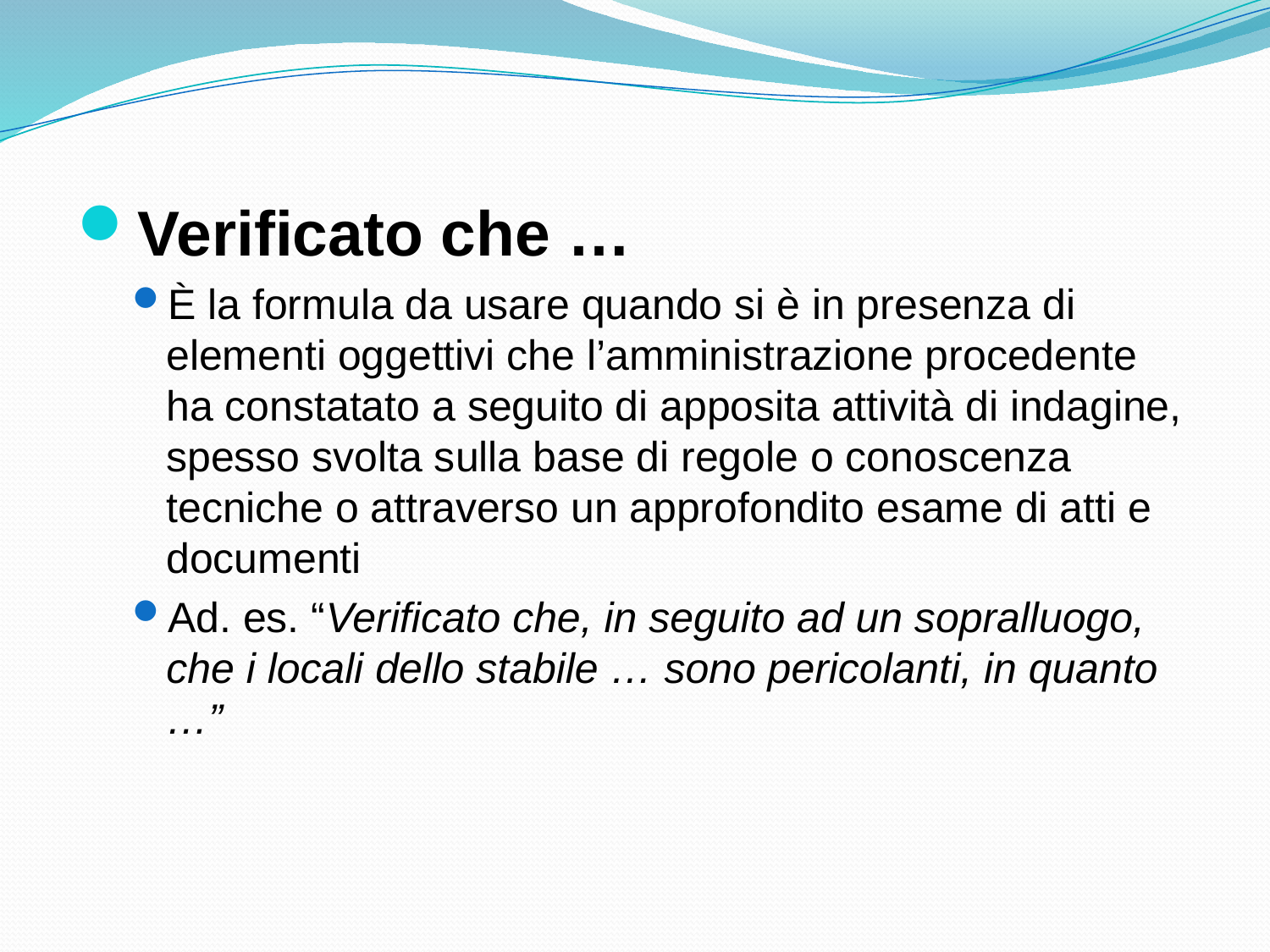

Verificato che …
È la formula da usare quando si è in presenza di elementi oggettivi che l’amministrazione procedente ha constatato a seguito di apposita attività di indagine, spesso svolta sulla base di regole o conoscenza tecniche o attraverso un approfondito esame di atti e documenti
Ad. es. “Verificato che, in seguito ad un sopralluogo, che i locali dello stabile … sono pericolanti, in quanto …”